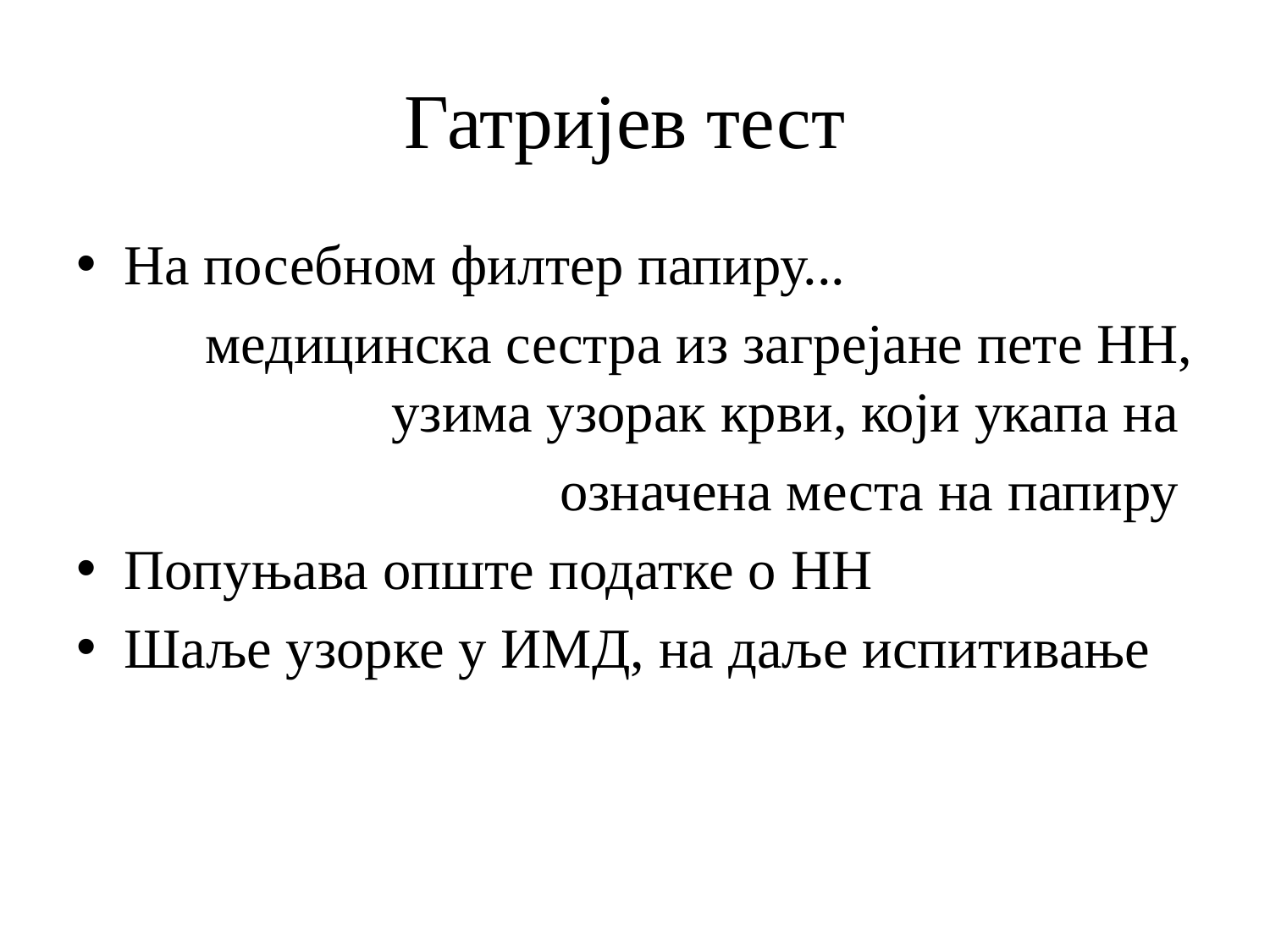

# Гатријев тест
На посебном филтер папиру...
медицинска сестра из загрејане пете НН, узима узорак крви, који укапа на
означена места на папиру
Попуњава опште податке о НН
Шаље узорке у ИМД, на даље испитивање